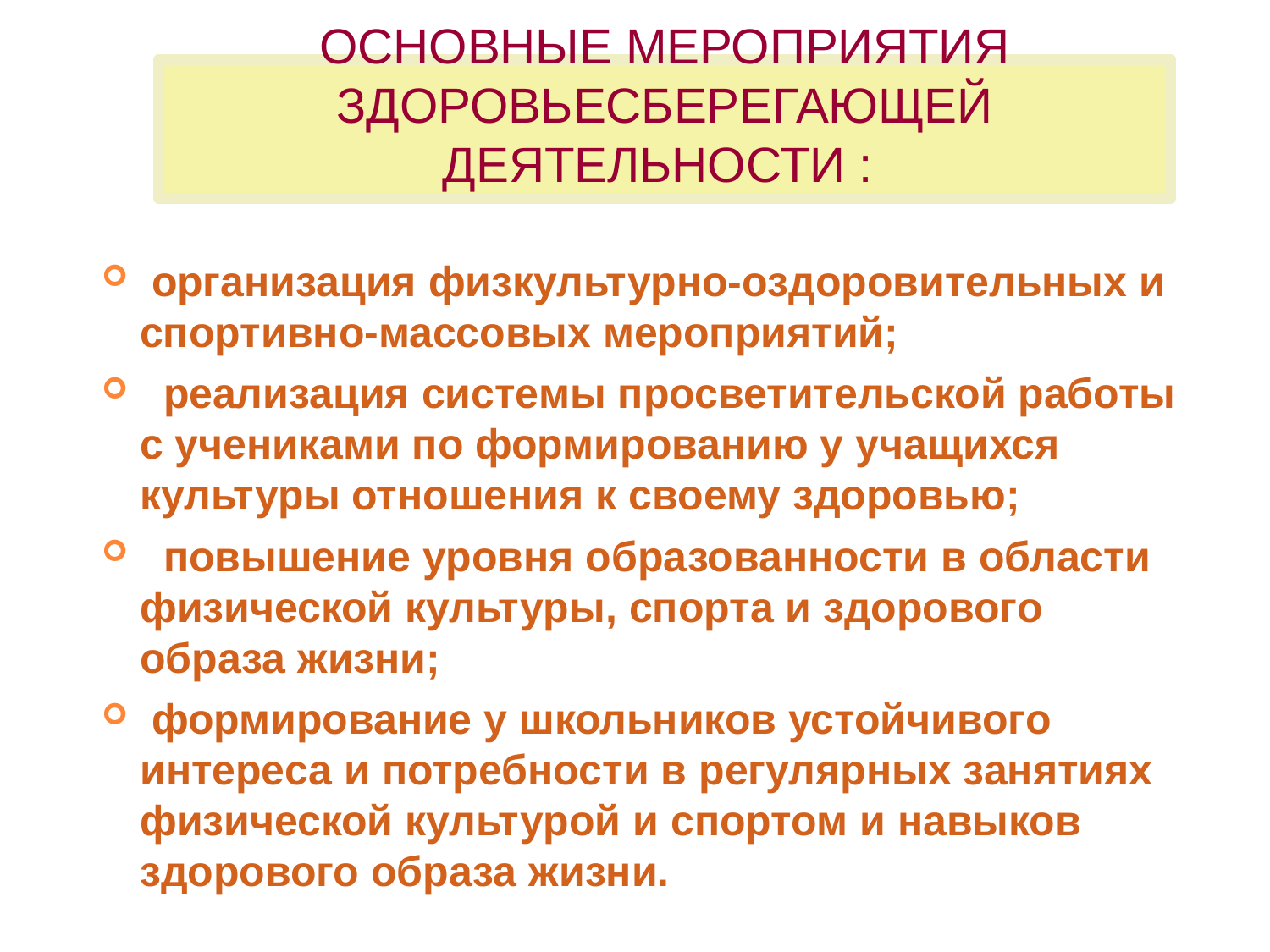

# Основные мероприятия здоровьесберегающей деятельности :
 организация физкультурно-оздоровительных и спортивно-массовых мероприятий;
  реализация системы просветительской работы с учениками по формированию у учащихся культуры отношения к своему здоровью;
  повышение уровня образованности в области физической культуры, спорта и здорового образа жизни;
 формирование у школьников устойчивого интереса и потребности в регулярных занятиях физической культурой и спортом и навыков здорового образа жизни.